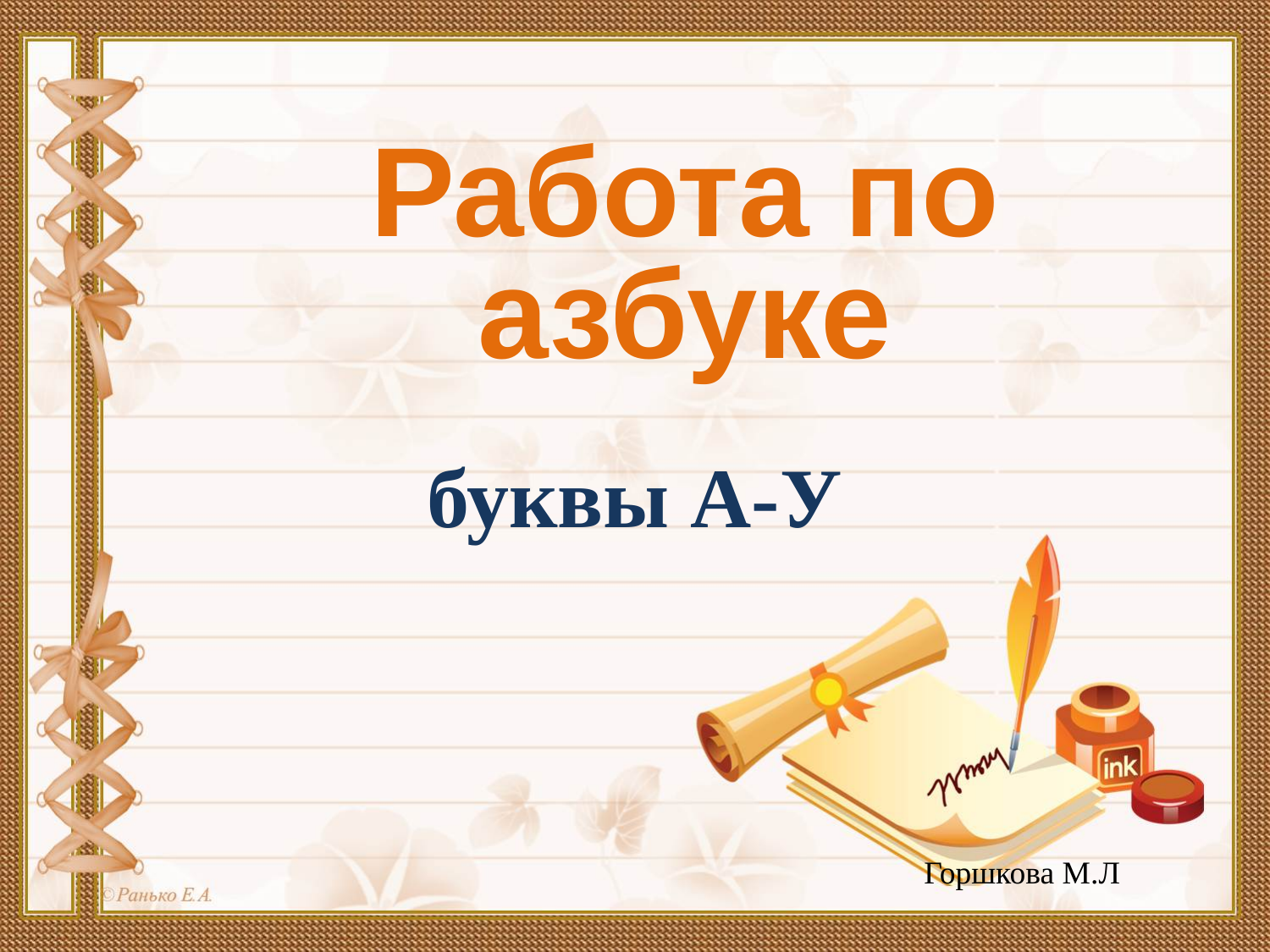

Работа по азбуке
буквы А-У
Горшкова М.Л